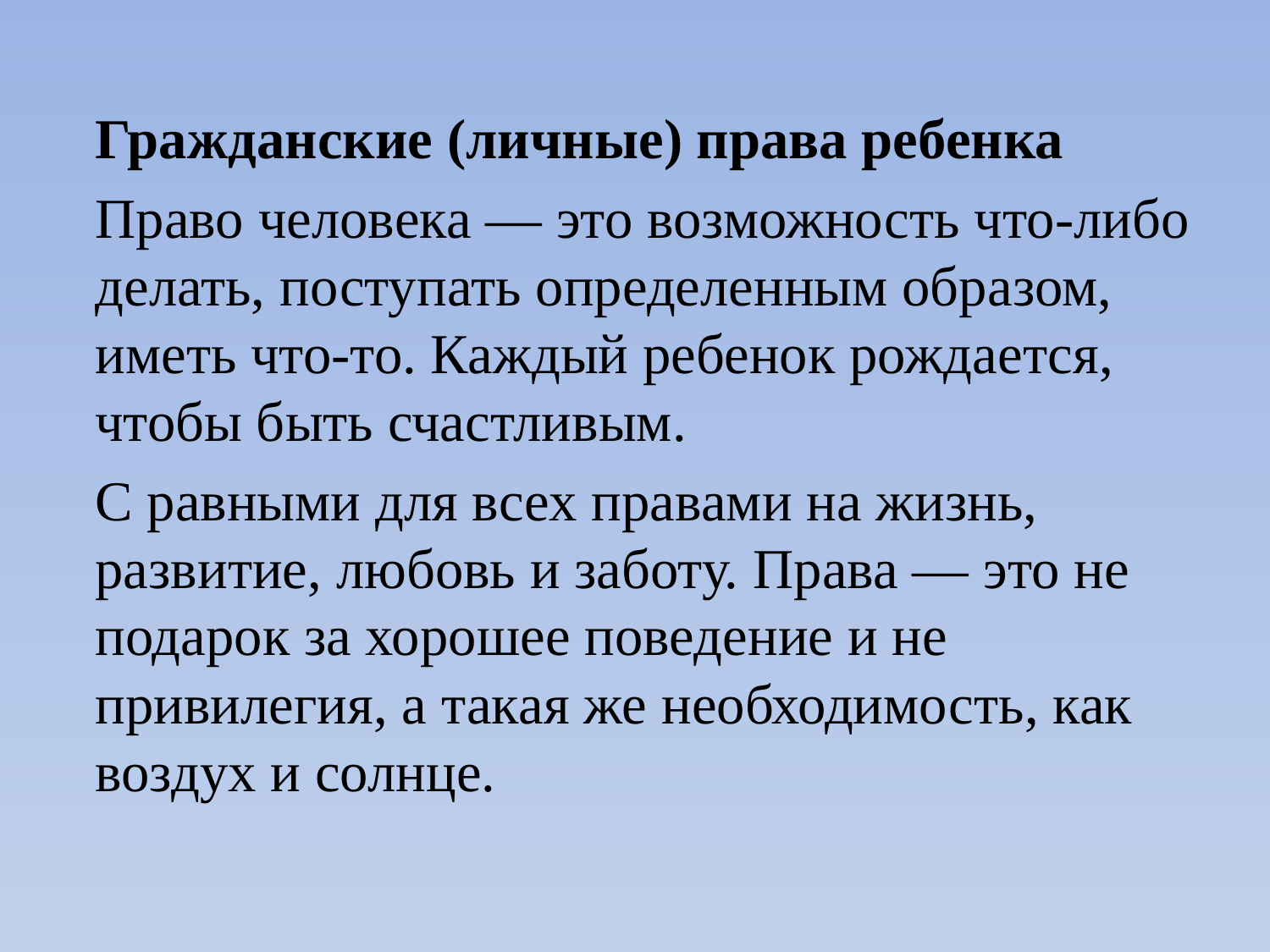

Гражданские (личные) права ребенка
Право человека — это возможность что-либо делать, поступать определенным образом, иметь что-то. Каждый ребенок рождается, чтобы быть счастливым.
С равными для всех правами на жизнь, развитие, любовь и заботу. Права — это не подарок за хорошее поведение и не привилегия, а такая же необходимость, как воздух и солнце.